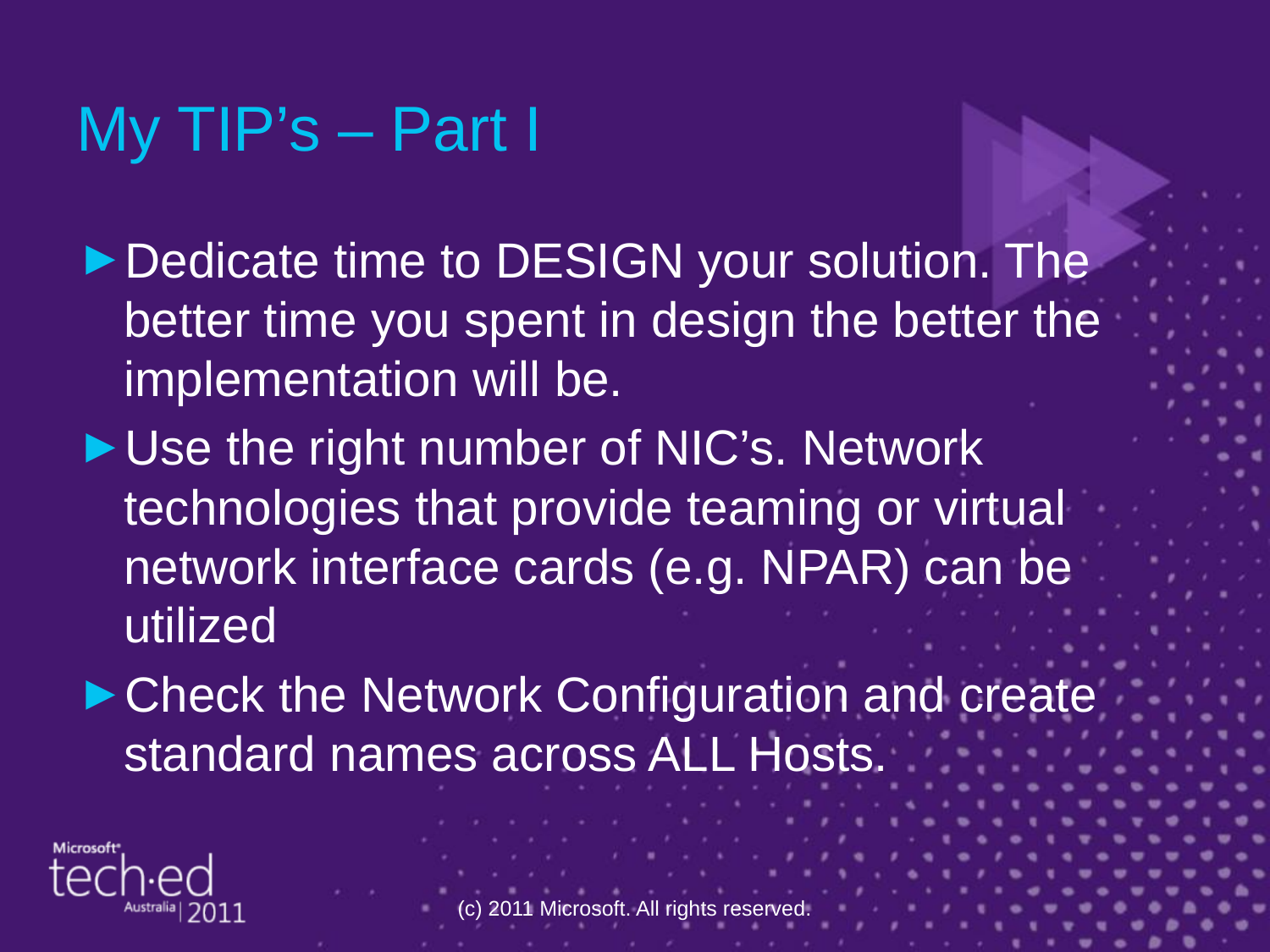

# My TIP’s – Part I
Dedicate time to DESIGN your solution. The better time you spent in design the better the implementation will be.
Use the right number of NIC’s. Network technologies that provide teaming or virtual network interface cards (e.g. NPAR) can be utilized
Check the Network Configuration and create standard names across ALL Hosts.
(c) 2011 Microsoft. All rights reserved.